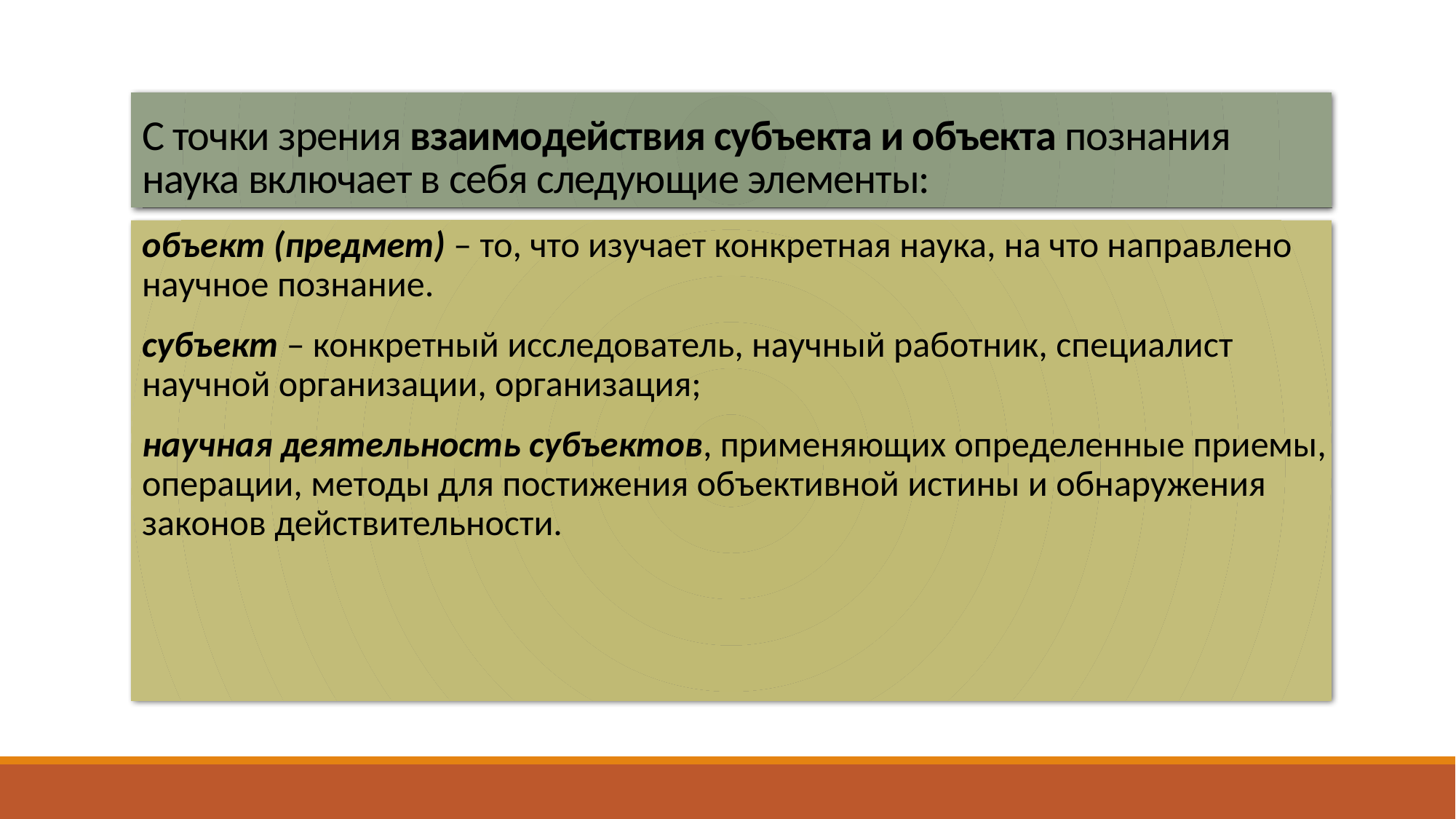

# С точки зрения взаимодействия субъекта и объекта познания наука включает в себя следующие элементы:
объект (предмет) – то, что изучает конкретная наука, на что направлено научное познание.
субъект – конкретный исследователь, научный работник, специалист научной организации, организация;
научная деятельность субъектов, применяющих определенные приемы, операции, методы для постижения объективной истины и обнаружения законов действительности.